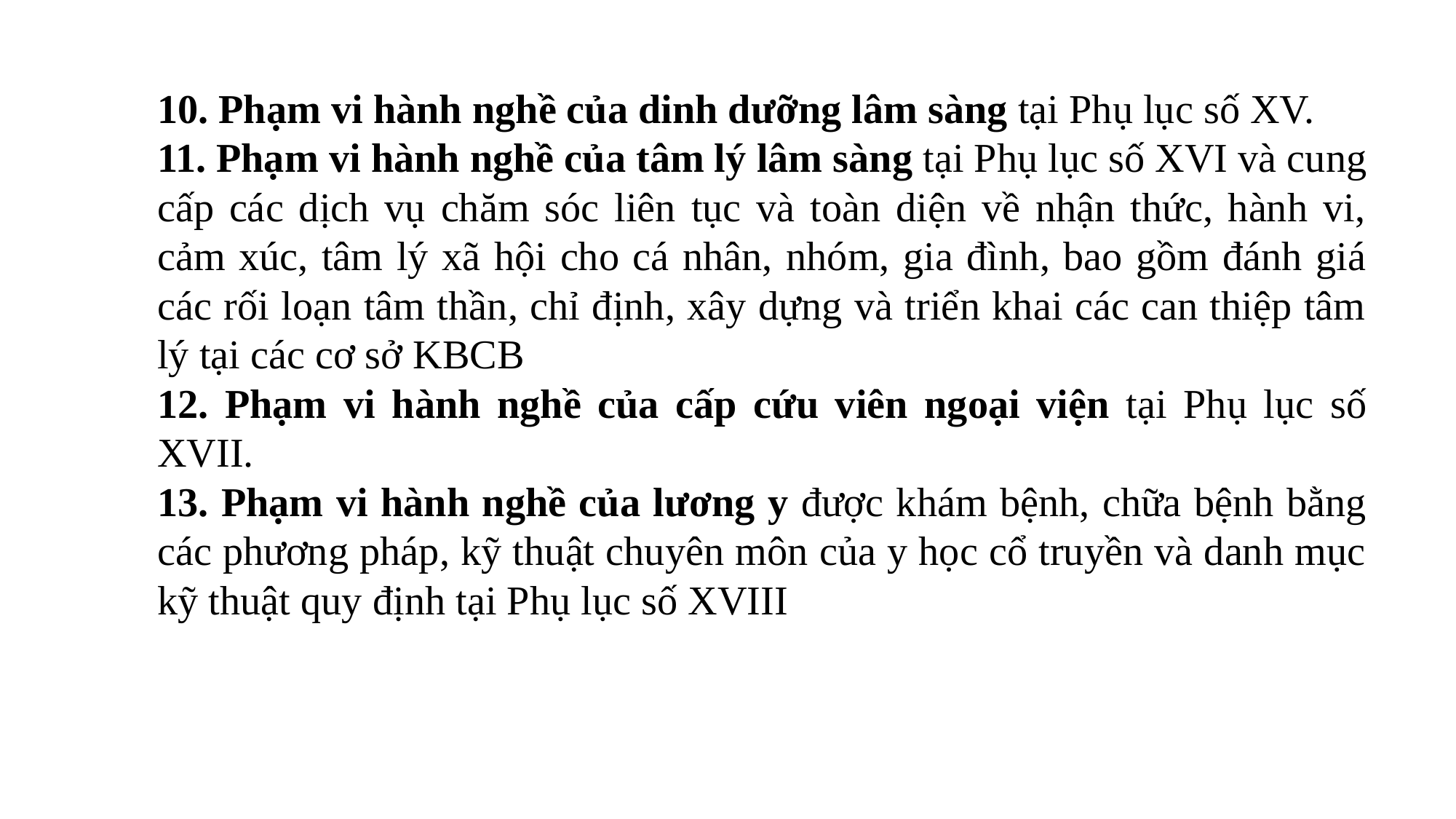

10. Phạm vi hành nghề của dinh dưỡng lâm sàng tại Phụ lục số XV.
11. Phạm vi hành nghề của tâm lý lâm sàng tại Phụ lục số XVI và cung cấp các dịch vụ chăm sóc liên tục và toàn diện về nhận thức, hành vi, cảm xúc, tâm lý xã hội cho cá nhân, nhóm, gia đình, bao gồm đánh giá các rối loạn tâm thần, chỉ định, xây dựng và triển khai các can thiệp tâm lý tại các cơ sở KBCB
12. Phạm vi hành nghề của cấp cứu viên ngoại viện tại Phụ lục số XVII.
13. Phạm vi hành nghề của lương y được khám bệnh, chữa bệnh bằng các phương pháp, kỹ thuật chuyên môn của y học cổ truyền và danh mục kỹ thuật quy định tại Phụ lục số XVIII